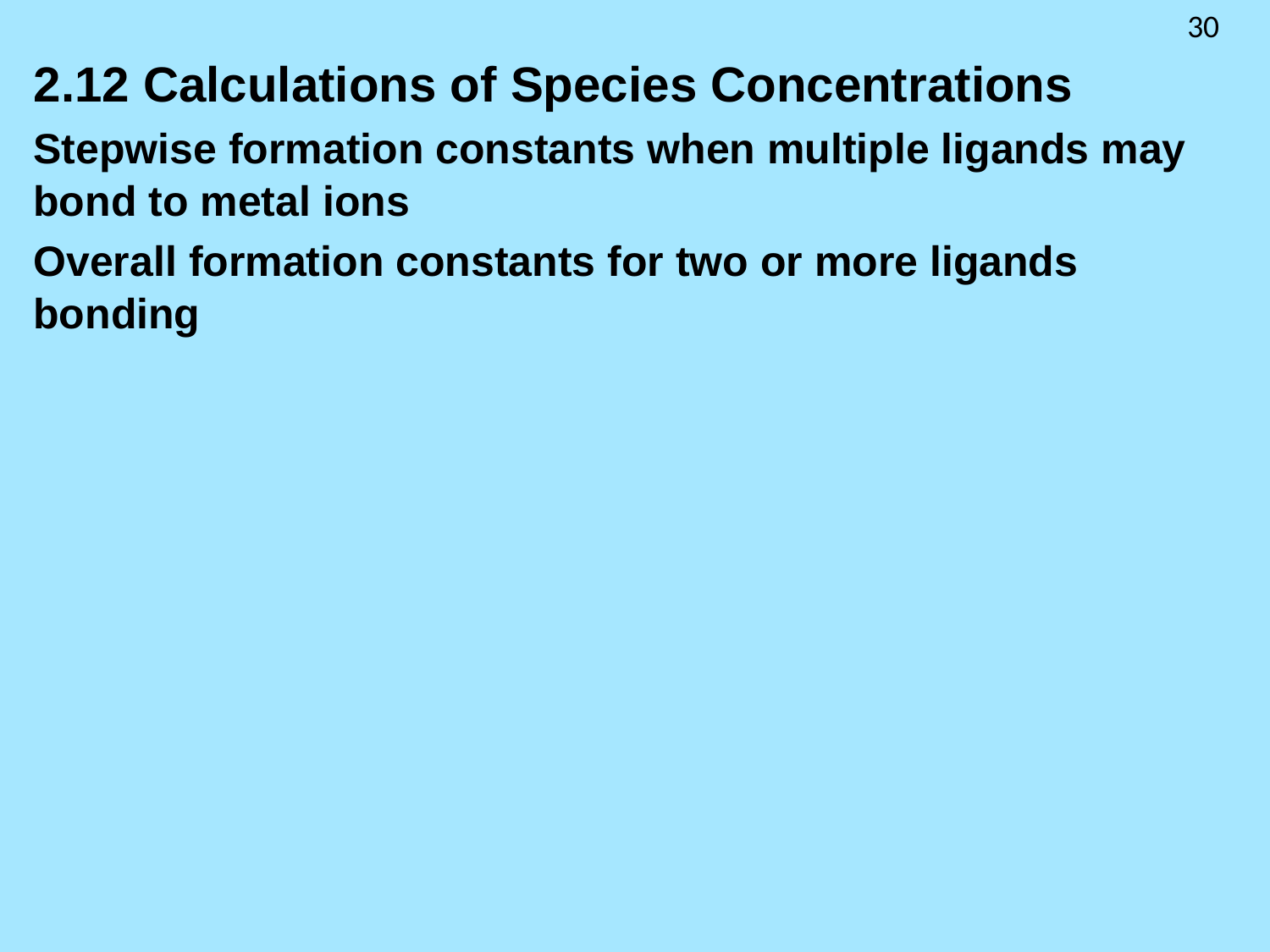

30
2.12 Calculations of Species Concentrations
Stepwise formation constants when multiple ligands may bond to metal ions
Overall formation constants for two or more ligands bonding